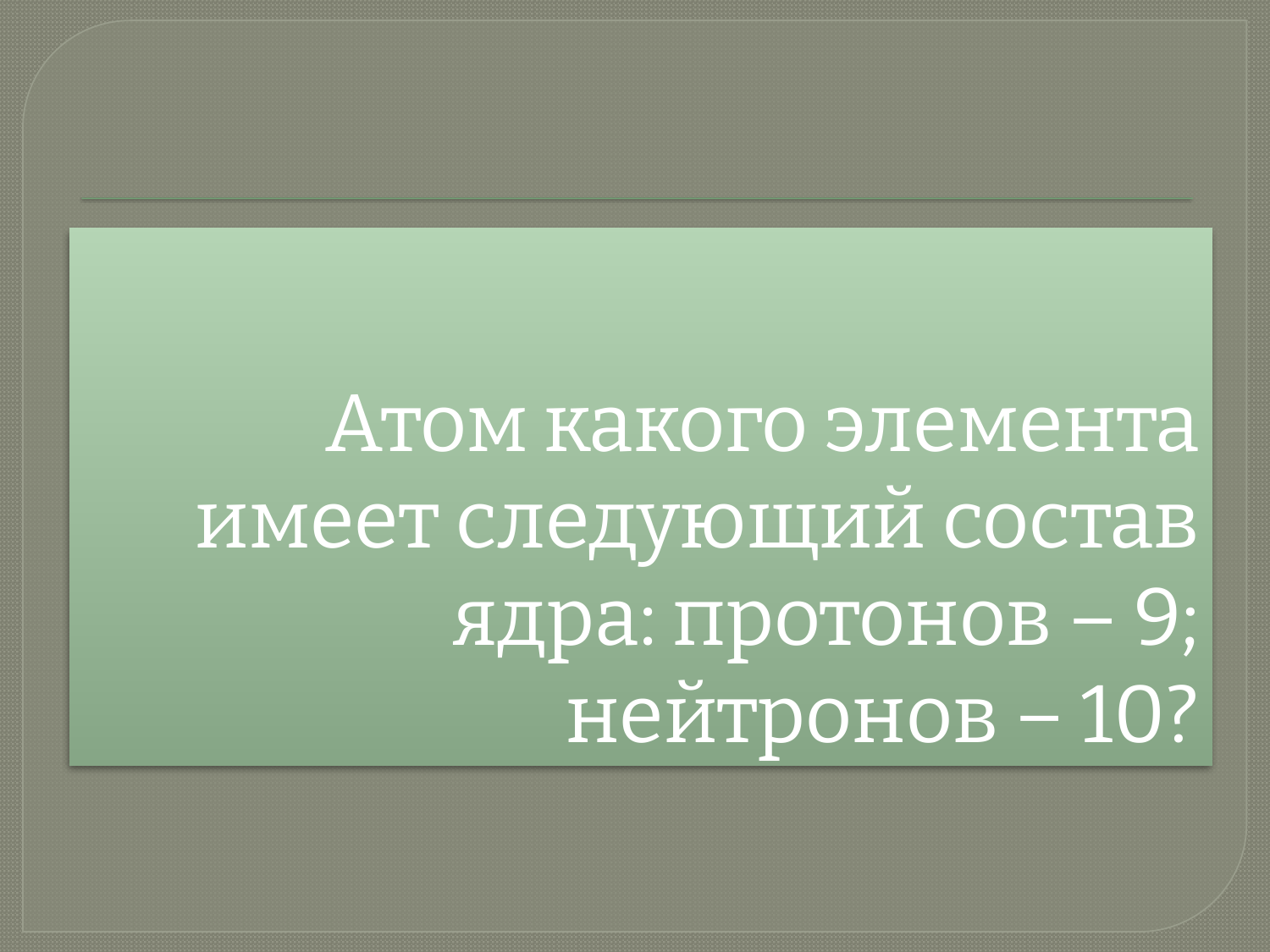

# Атом какого элемента имеет следующий состав ядра: протонов – 9; нейтронов – 10?